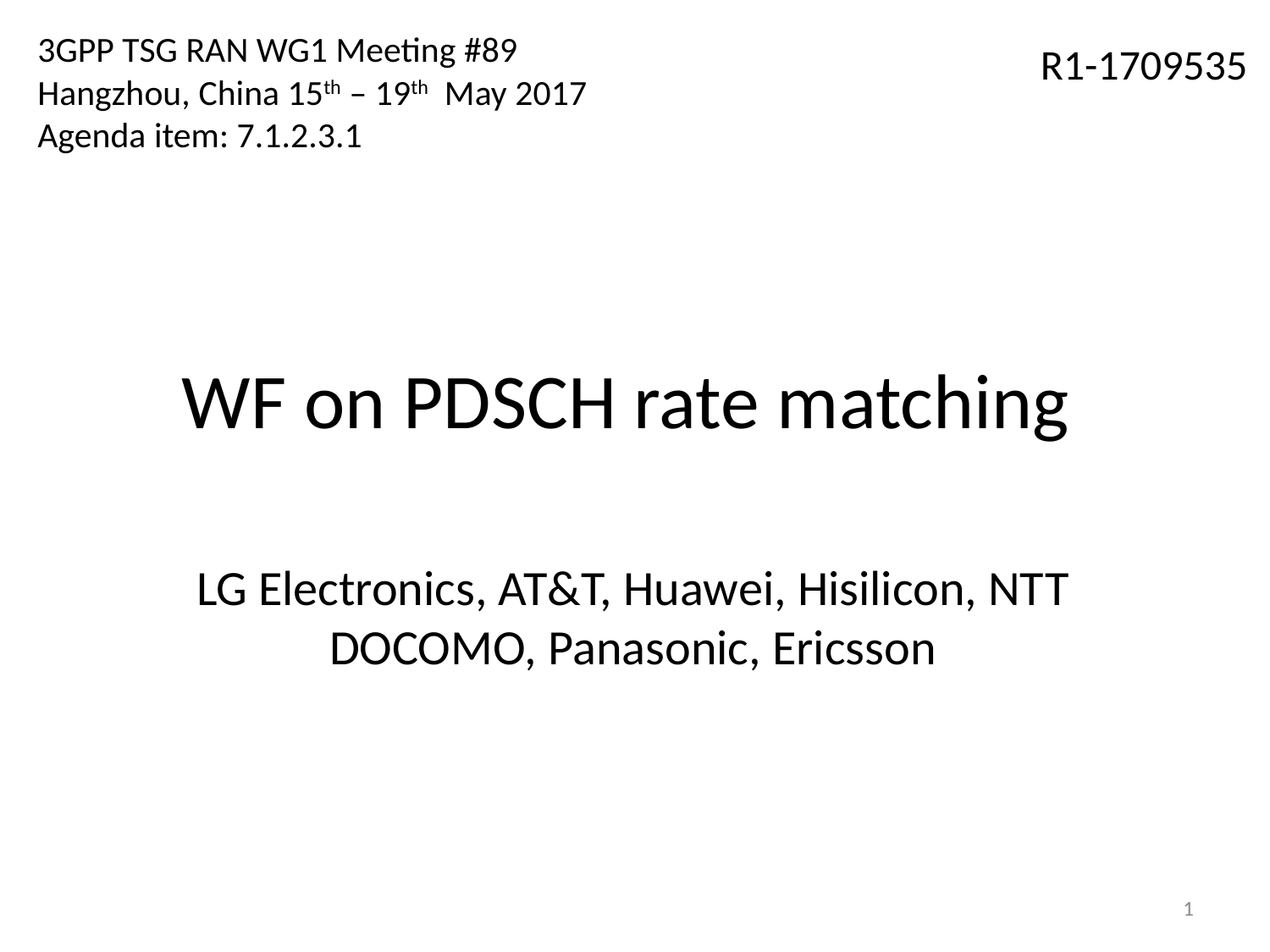

3GPP TSG RAN WG1 Meeting #89
Hangzhou, China 15th – 19th  May 2017
Agenda item: 7.1.2.3.1
R1-1709535
# WF on PDSCH rate matching
LG Electronics, AT&T, Huawei, Hisilicon, NTT DOCOMO, Panasonic, Ericsson
1